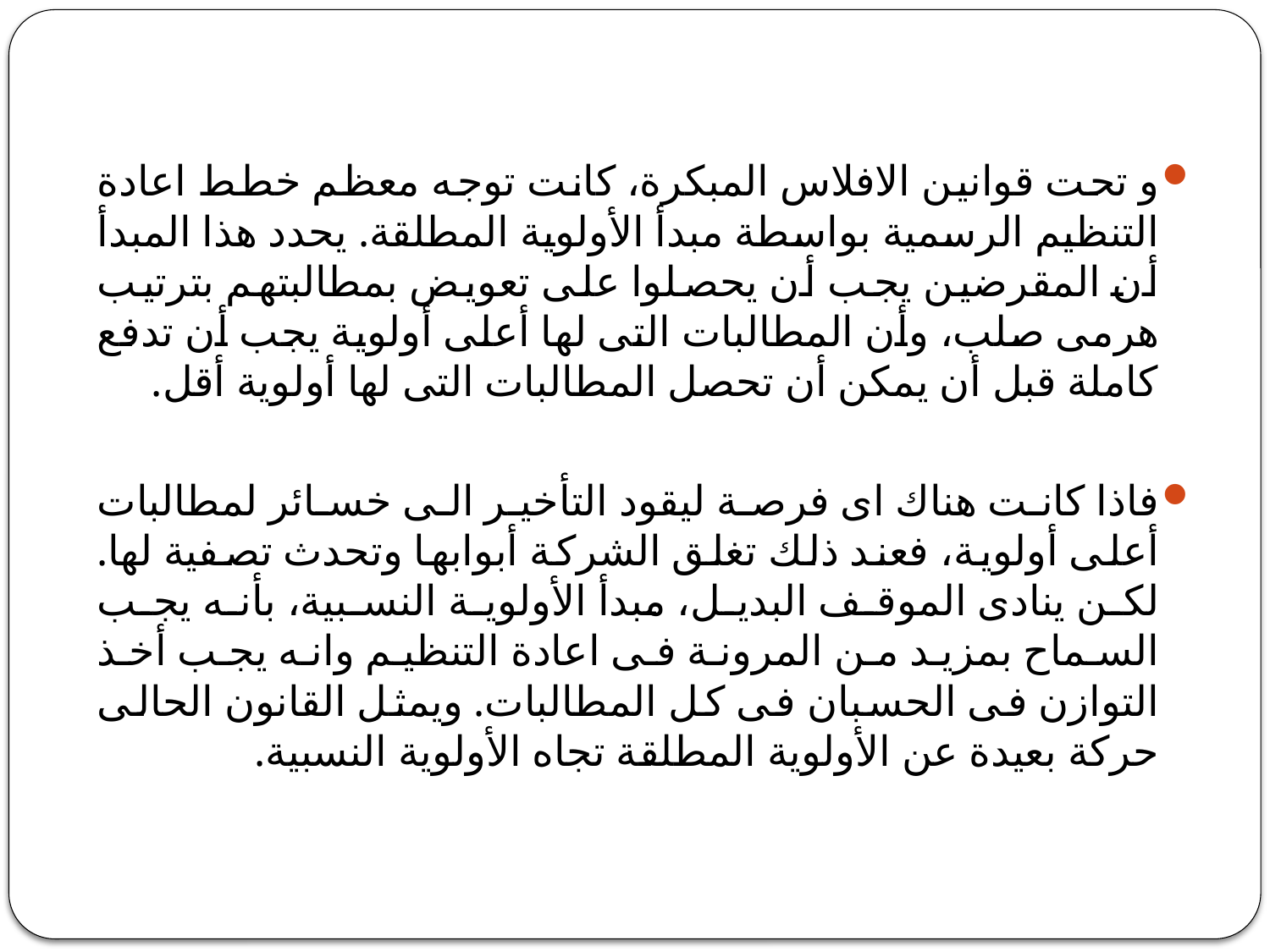

#
و تحت قوانين الافلاس المبكرة، كانت توجه معظم خطط اعادة التنظيم الرسمية بواسطة مبدأ الأولوية المطلقة. يحدد هذا المبدأ أن المقرضين يجب أن يحصلوا على تعويض بمطالبتهم بترتيب هرمى صلب، وأن المطالبات التى لها أعلى أولوية يجب أن تدفع كاملة قبل أن يمكن أن تحصل المطالبات التى لها أولوية أقل.

فاذا كانت هناك اى فرصة ليقود التأخير الى خسائر لمطالبات أعلى أولوية، فعند ذلك تغلق الشركة أبوابها وتحدث تصفية لها. لكن ينادى الموقف البديل، مبدأ الأولوية النسبية، بأنه يجب السماح بمزيد من المرونة فى اعادة التنظيم وانه يجب أخذ التوازن فى الحسبان فى كل المطالبات. ويمثل القانون الحالى حركة بعيدة عن الأولوية المطلقة تجاه الأولوية النسبية.